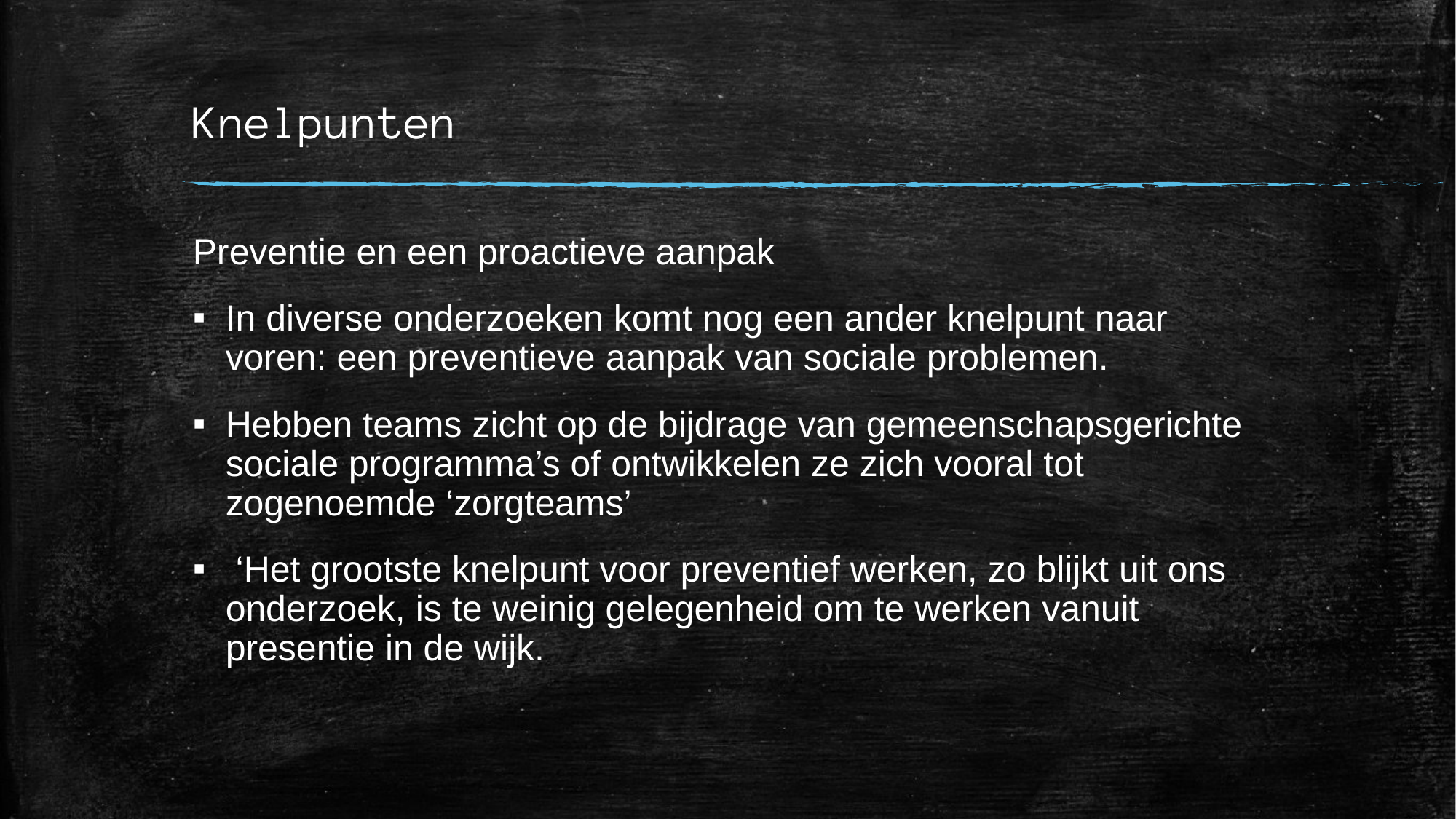

# Knelpunten
Preventie en een proactieve aanpak
In diverse onderzoeken komt nog een ander knelpunt naar voren: een preventieve aanpak van sociale problemen.
Hebben teams zicht op de bijdrage van gemeenschapsgerichte sociale programma’s of ontwikkelen ze zich vooral tot zogenoemde ‘zorgteams’
 ‘Het grootste knelpunt voor preventief werken, zo blijkt uit ons onderzoek, is te weinig gelegenheid om te werken vanuit presentie in de wijk.